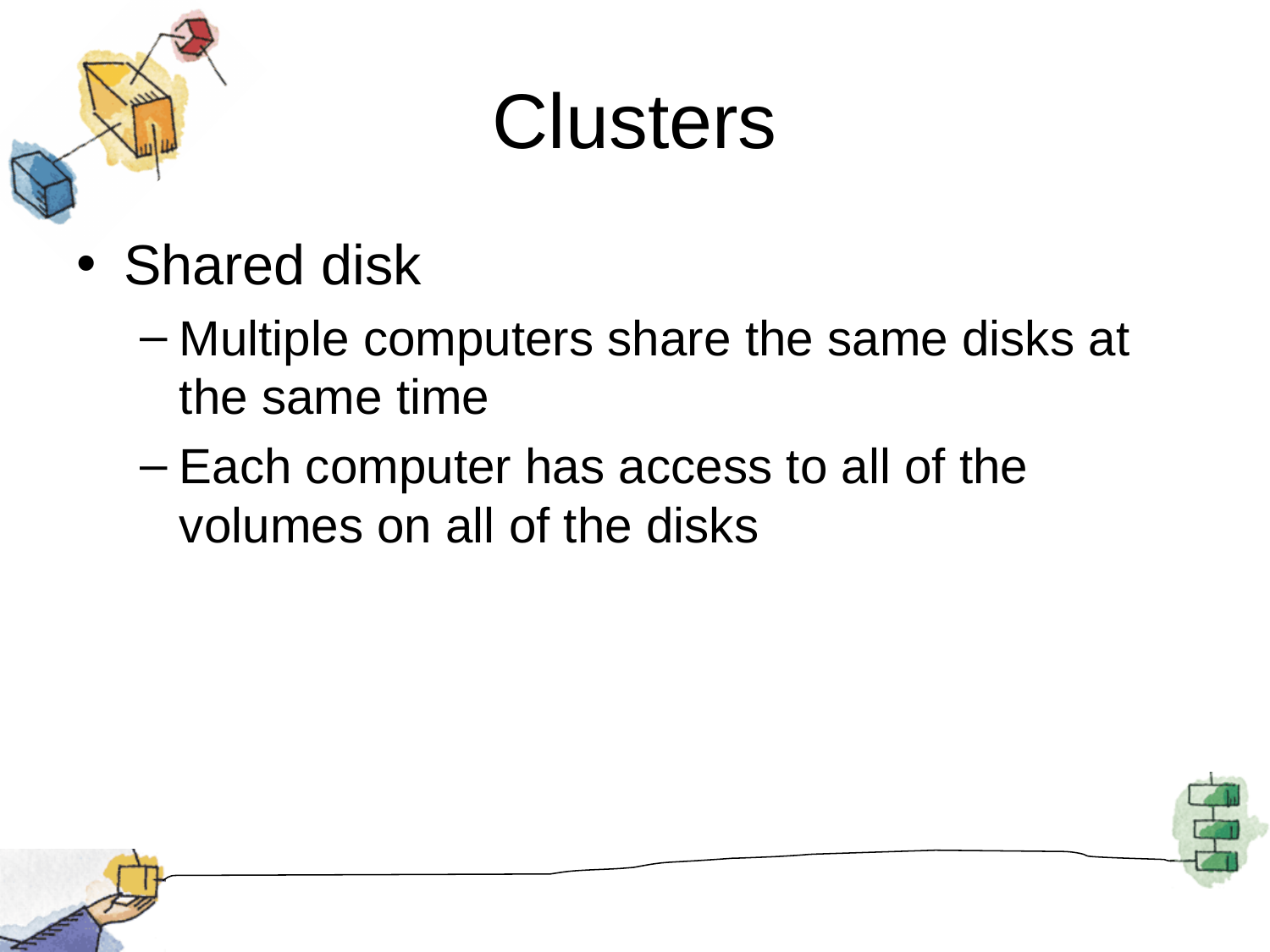

# Clusters
Shared disk
Multiple computers share the same disks at the same time
Each computer has access to all of the volumes on all of the disks